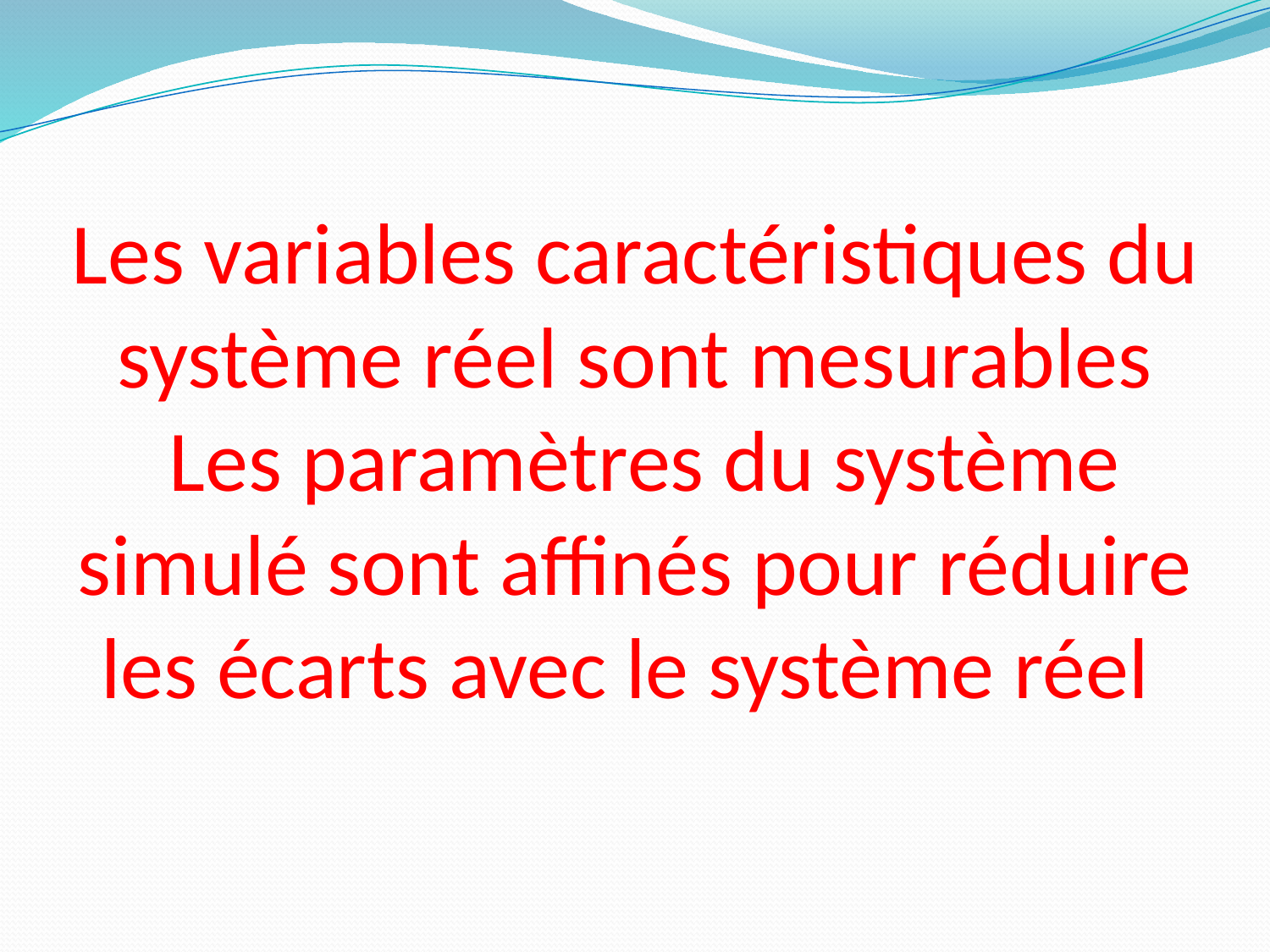

# Les variables caractéristiques du système réel sont mesurables Les paramètres du système simulé sont affinés pour réduire les écarts avec le système réel